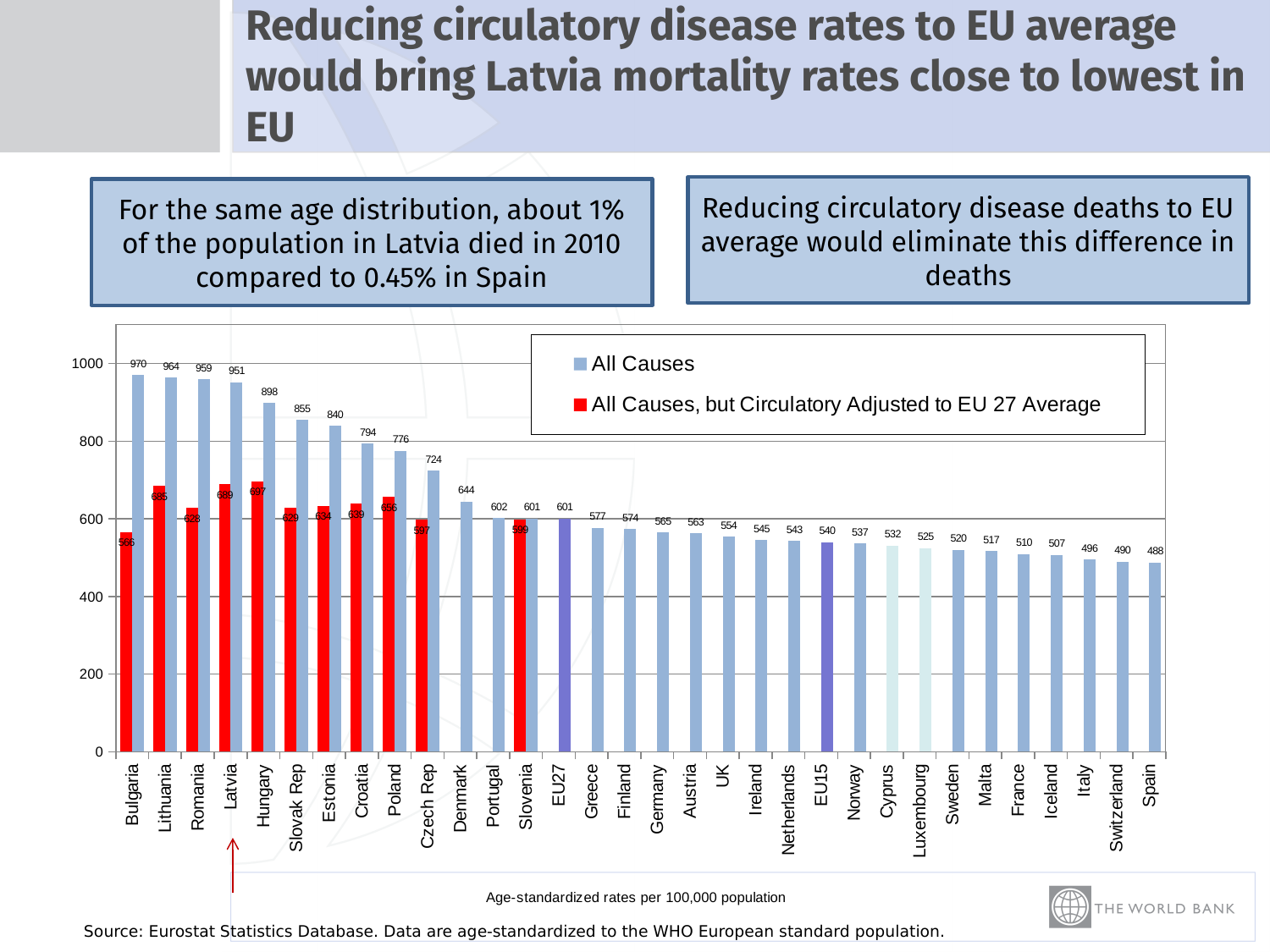

# Reducing circulatory disease rates to EU average would bring Latvia mortality rates close to lowest in EU
Reducing circulatory disease deaths to EU average would eliminate this difference in deaths
For the same age distribution, about 1% of the population in Latvia died in 2010 compared to 0.45% in Spain

### Chart

| Category | All Causes | All Causes, but Circulatory Adjusted to EU 27 Average |
|---|---|---|
| Spain | 487.6 | None |
| Switzerland | 489.7 | None |
| Italy | 495.6 | None |
| Iceland | 507.3 | None |
| France | 509.6 | None |
| Malta | 516.9 | None |
| Sweden | 520.4 | None |
| Luxembourg | 524.5 | None |
| Cyprus | 531.6 | None |
| Norway | 537.0 | None |
| EU15 | 540.1 | None |
| Netherlands | 543.1 | None |
| Ireland | 545.0 | None |
| UK | 553.9 | None |
| Austria | 562.7 | None |
| Germany | 565.3 | None |
| Finland | 573.8 | None |
| Greece | 577.4 | None |
| EU27 | 600.6 | None |
| Slovenia | 600.6 | 599.2 |
| Portugal | 602.2 | None |
| Denmark | 643.8 | None |
| Czech Rep | 724.1 | 597.4000000000001 |
| Poland | 775.6 | 656.0 |
| Croatia | 793.8 | 638.5 |
| Estonia | 839.8 | 633.5 |
| Slovak Rep | 855.0 | 628.5 |
| Hungary | 898.0 | 696.6 |
| Latvia | 951.3 | 689.1 |
| Romania | 959.4 | 628.3 |
| Lithuania | 964.0 | 684.5 |
| Bulgaria | 970.2 | 565.8 |
Source: Eurostat Statistics Database. Data are age-standardized to the WHO European standard population.